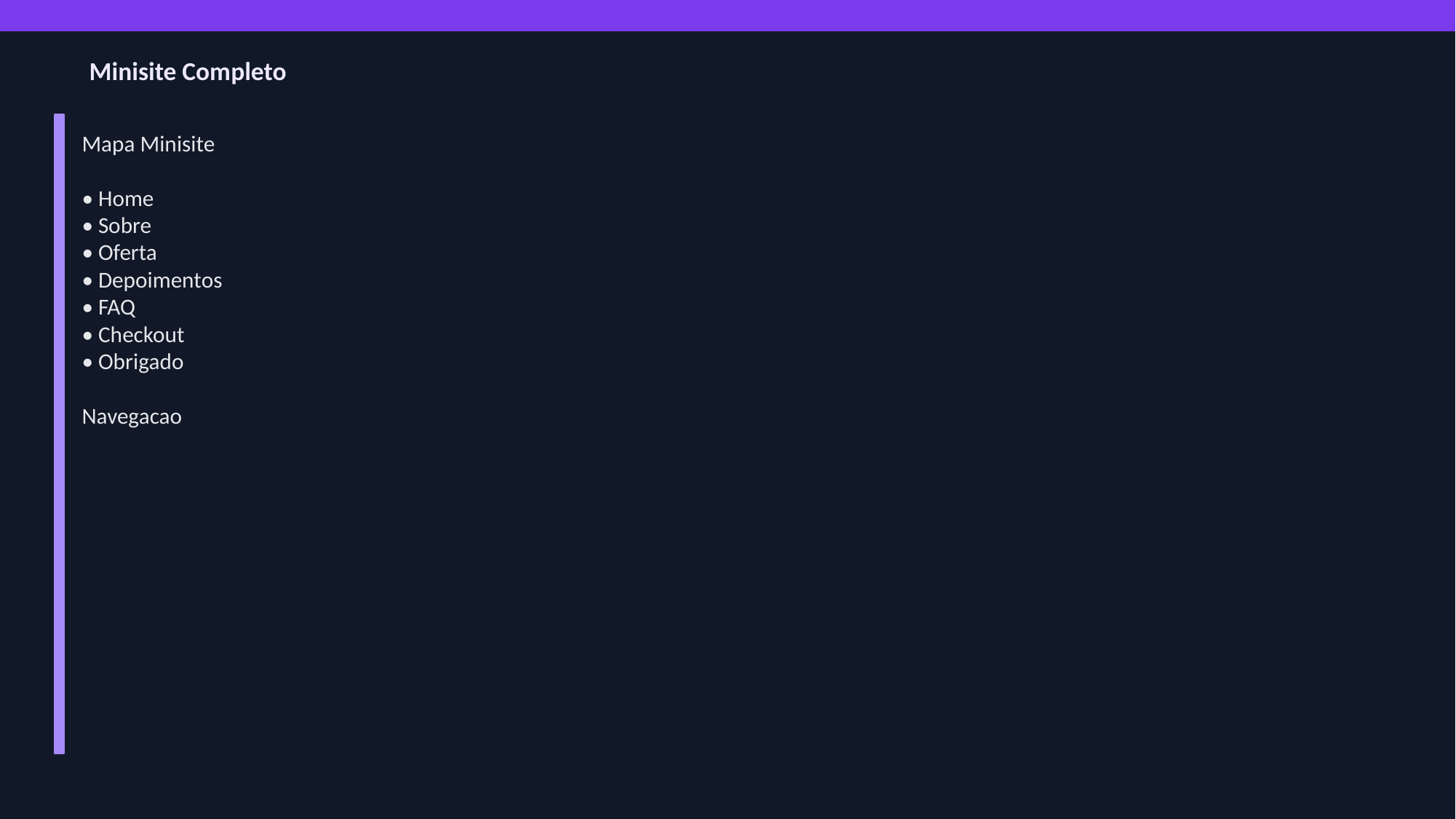

Minisite Completo

Mapa Minisite

• Home
• Sobre
• Oferta
• Depoimentos
• FAQ
• Checkout
• Obrigado

Navegacao